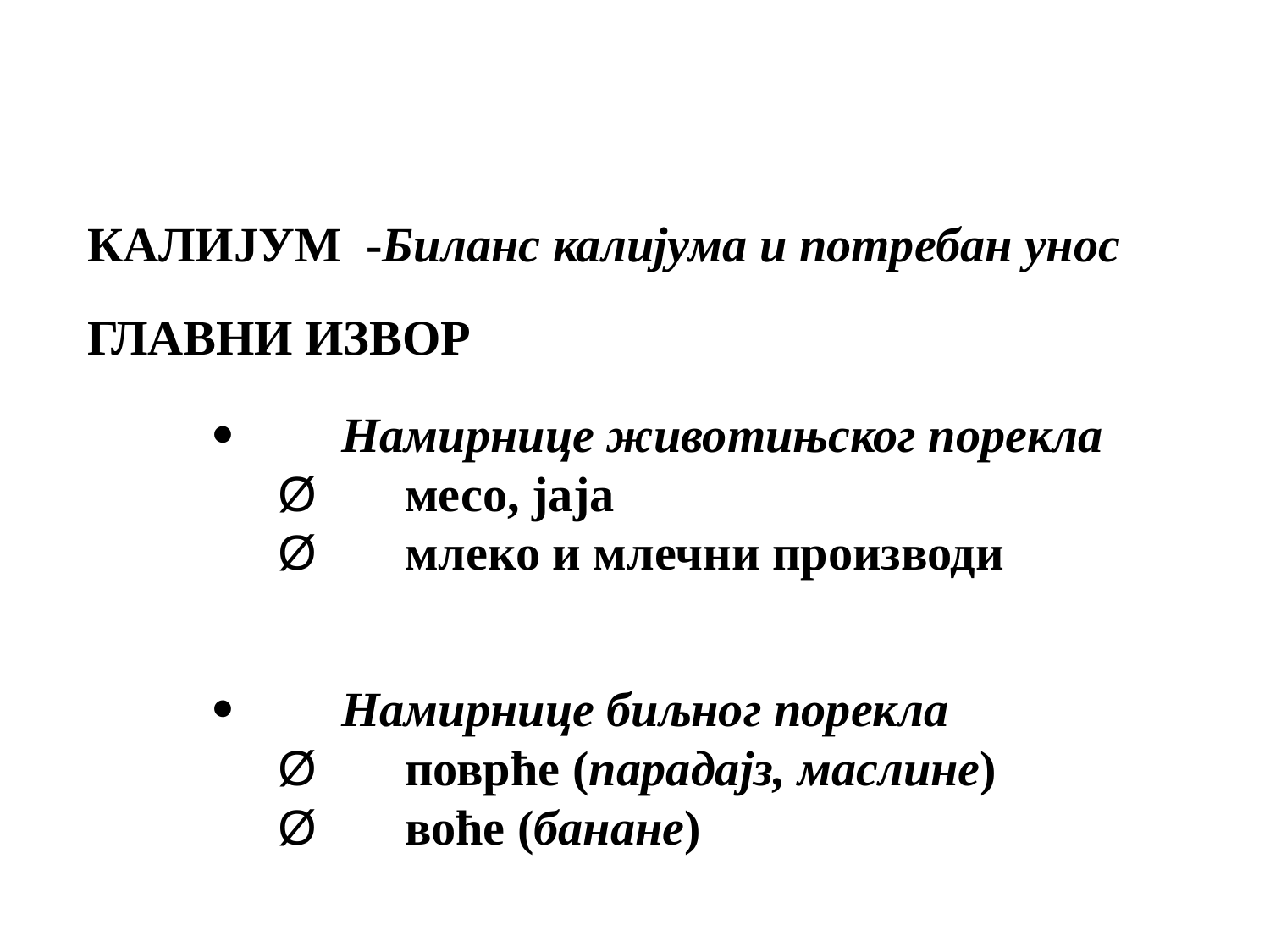

КАЛИЈУМ  -Биланс калијума и потребан унос

ГЛАВНИ ИЗВОР

•	Намирнице животињског порекла
Ø	месо, јаја
Ø	млеко и млечни производи

•	Намирнице биљног порекла
Ø	поврће (парадајз, маслине)
Ø	воће (банане)